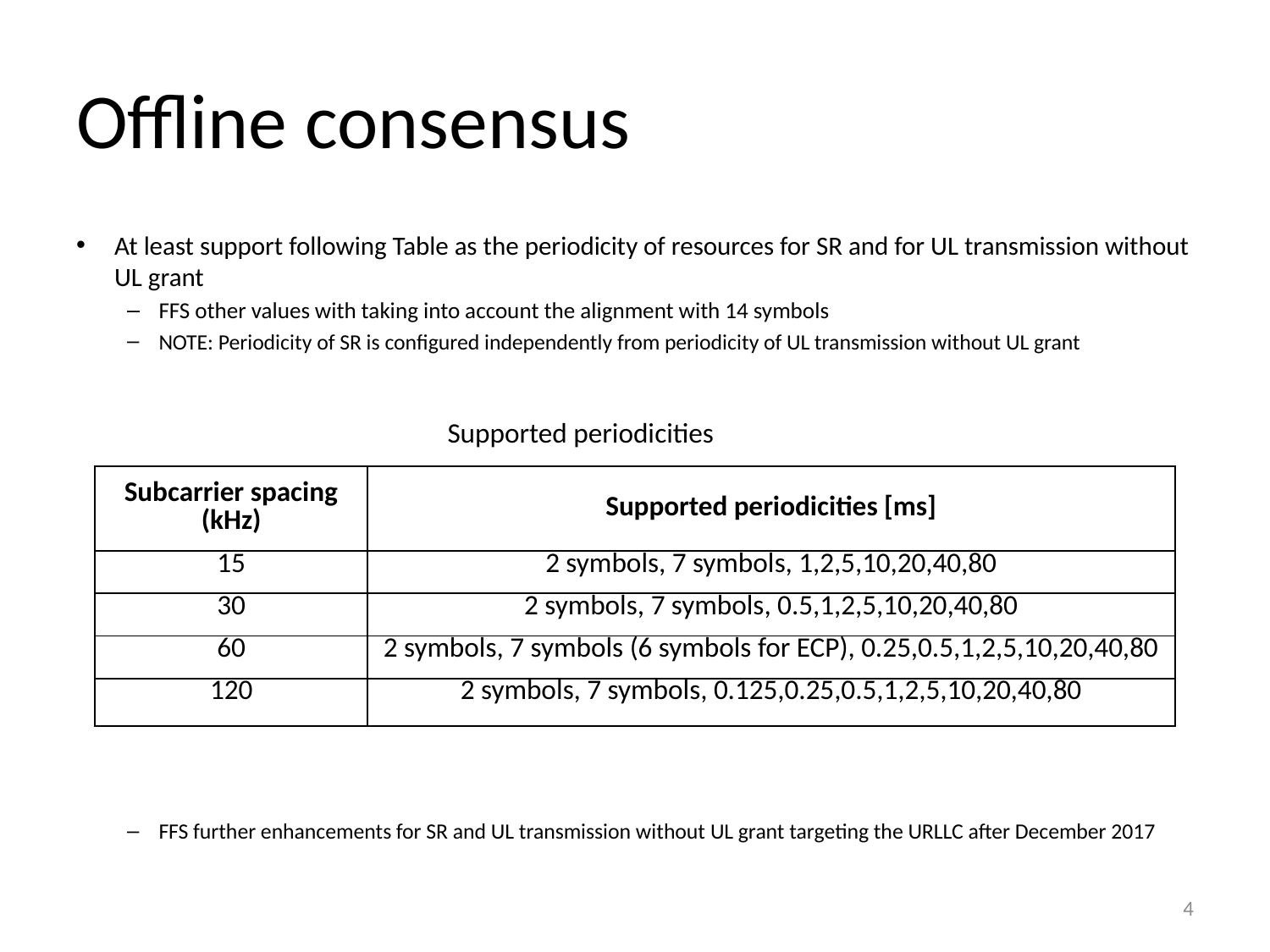

# Offline consensus
At least support following Table as the periodicity of resources for SR and for UL transmission without UL grant
FFS other values with taking into account the alignment with 14 symbols
NOTE: Periodicity of SR is configured independently from periodicity of UL transmission without UL grant

FFS further enhancements for SR and UL transmission without UL grant targeting the URLLC after December 2017

Supported periodicities
| Subcarrier spacing (kHz) | Supported periodicities [ms] |
| --- | --- |
| 15 | 2 symbols, 7 symbols, 1,2,5,10,20,40,80 |
| 30 | 2 symbols, 7 symbols, 0.5,1,2,5,10,20,40,80 |
| 60 | 2 symbols, 7 symbols (6 symbols for ECP), 0.25,0.5,1,2,5,10,20,40,80 |
| 120 | 2 symbols, 7 symbols, 0.125,0.25,0.5,1,2,5,10,20,40,80 |
4